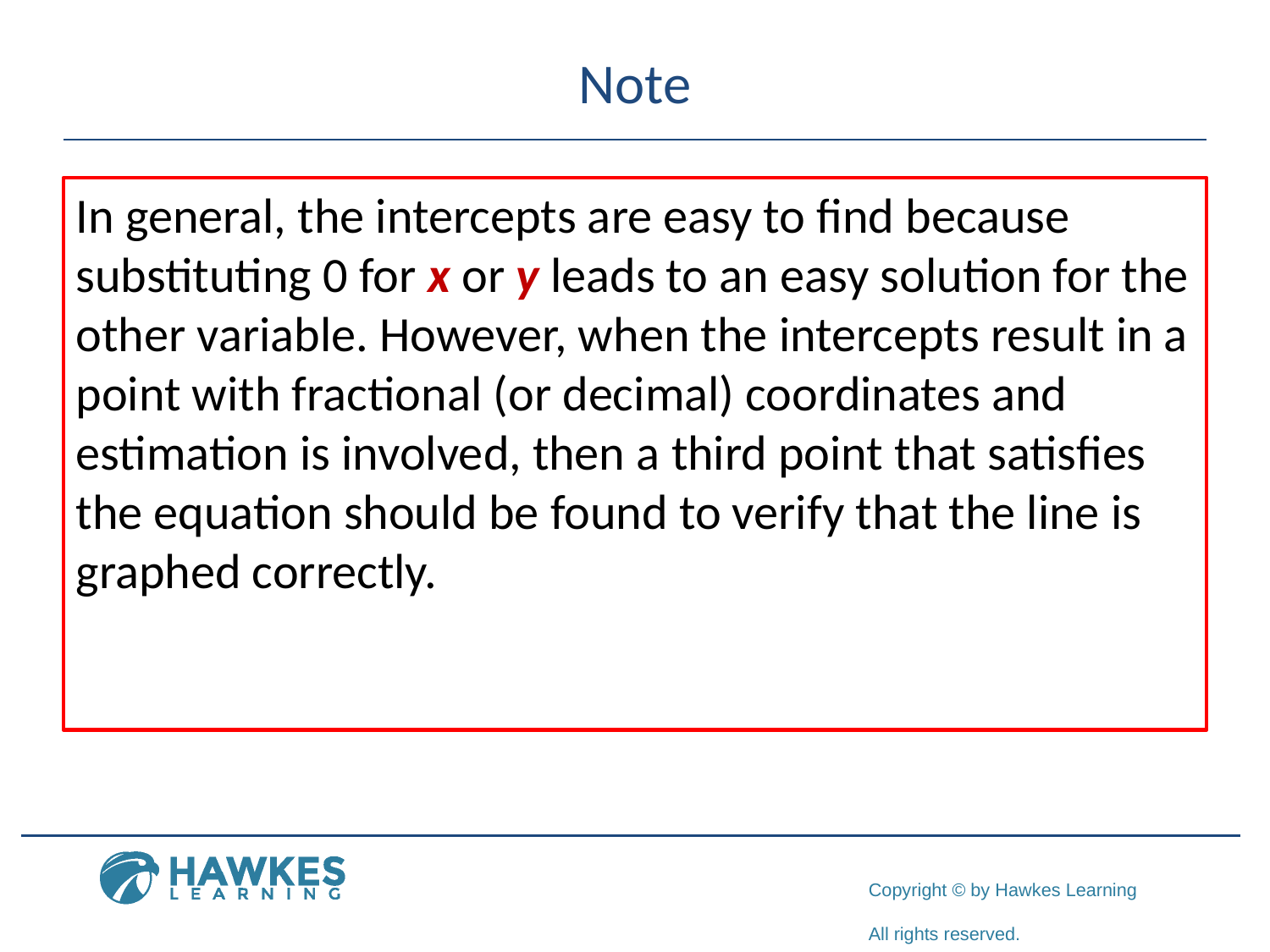

# Note
In general, the intercepts are easy to find because substituting 0 for x or y leads to an easy solution for the other variable. However, when the intercepts result in a point with fractional (or decimal) coordinates and estimation is involved, then a third point that satisfies the equation should be found to verify that the line is graphed correctly.